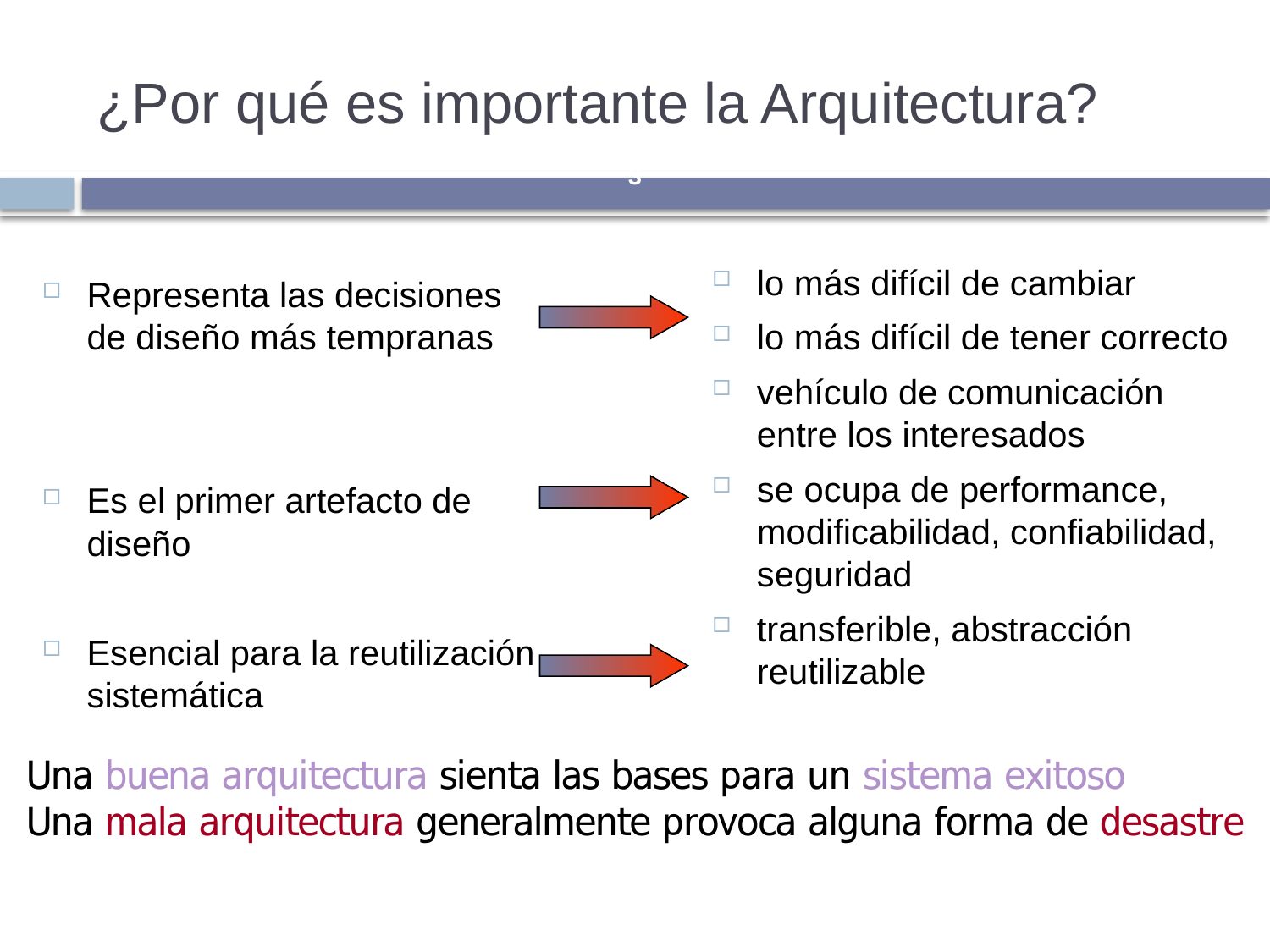

# ¿Por qué es importante la Arquitectura?
3
lo más difícil de cambiar
lo más difícil de tener correcto
vehículo de comunicación entre los interesados
se ocupa de performance, modificabilidad, confiabilidad, seguridad
transferible, abstracción reutilizable
Representa las decisiones de diseño más tempranas

Es el primer artefacto de diseño

Esencial para la reutilización sistemática

Una buena arquitectura sienta las bases para un sistema exitoso
Una mala arquitectura generalmente provoca alguna forma de desastre